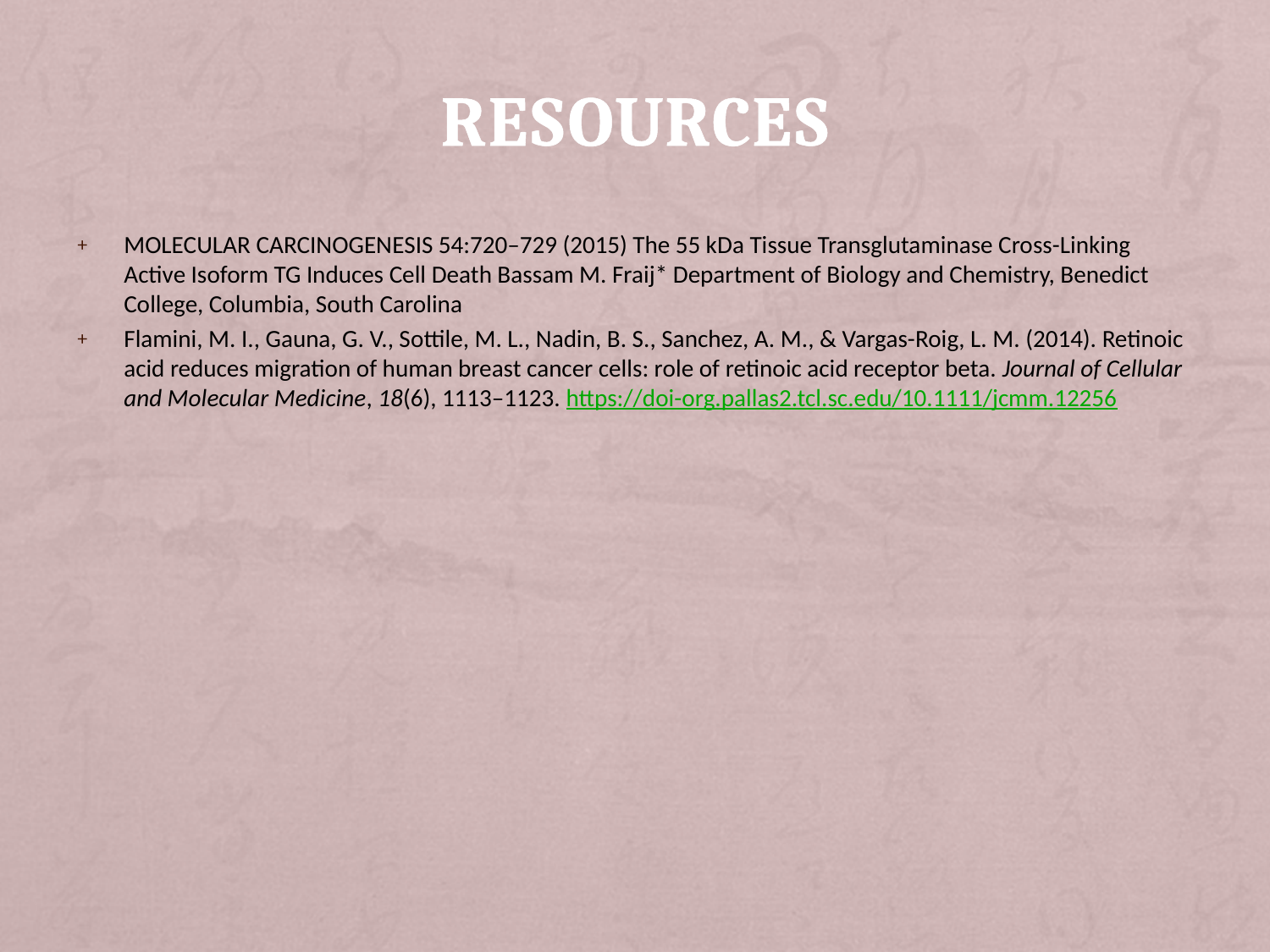

# Resources
MOLECULAR CARCINOGENESIS 54:720–729 (2015) The 55 kDa Tissue Transglutaminase Cross-Linking Active Isoform TG Induces Cell Death Bassam M. Fraij* Department of Biology and Chemistry, Benedict College, Columbia, South Carolina
Flamini, M. I., Gauna, G. V., Sottile, M. L., Nadin, B. S., Sanchez, A. M., & Vargas-Roig, L. M. (2014). Retinoic acid reduces migration of human breast cancer cells: role of retinoic acid receptor beta. Journal of Cellular and Molecular Medicine, 18(6), 1113–1123. https://doi-org.pallas2.tcl.sc.edu/10.1111/jcmm.12256